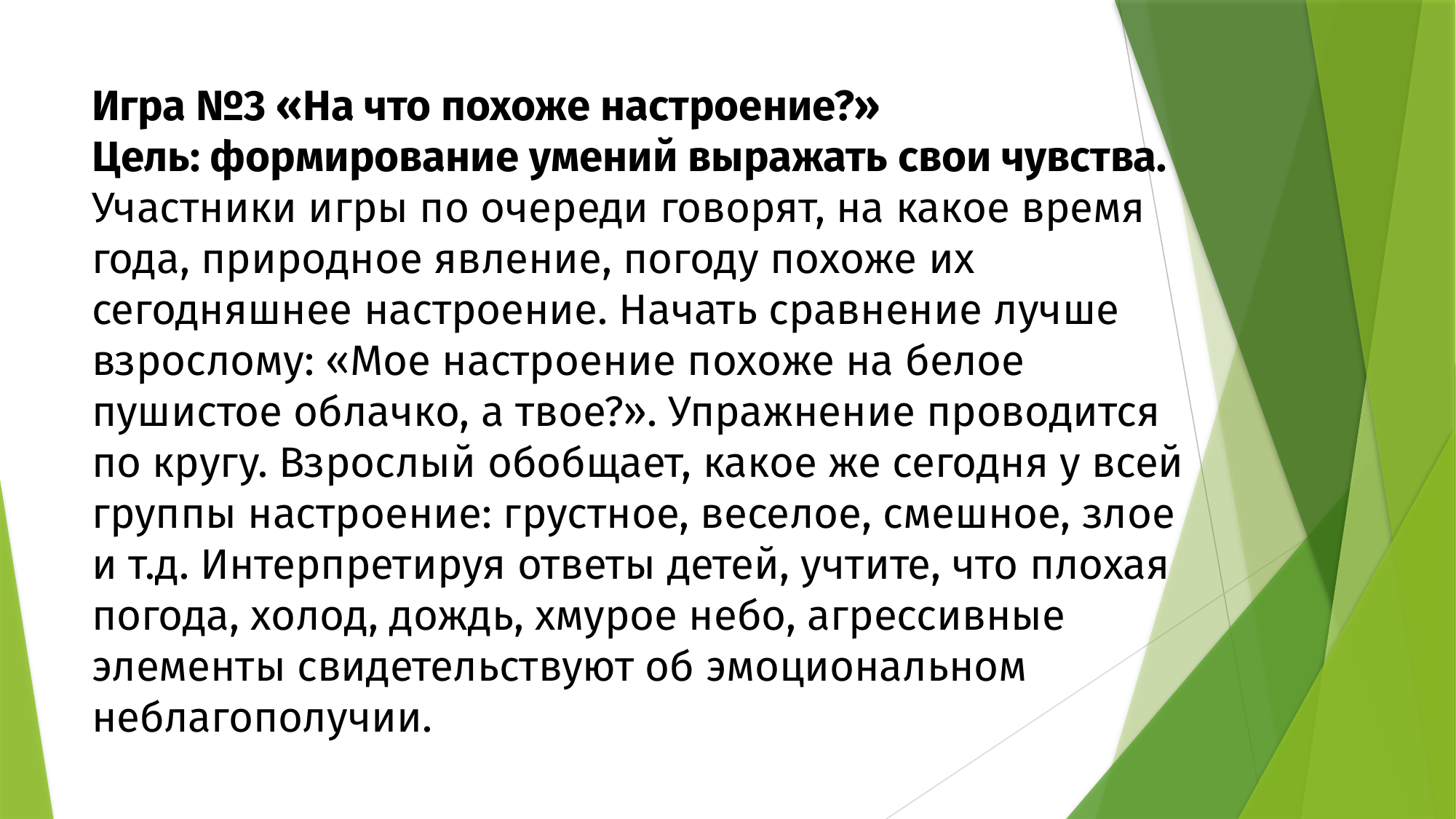

# Игра №3 «На что похоже настроение?» Цель: формирование умений выражать свои чувства. Участники игры по очереди говорят, на какое время года, природное явление, погоду похоже их сегодняшнее настроение. Начать сравнение лучше взрослому: «Мое настроение похоже на белое пушистое облачко, а твое?». Упражнение проводится по кругу. Взрослый обобщает, какое же сегодня у всей группы настроение: грустное, веселое, смешное, злое и т.д. Интерпретируя ответы детей, учтите, что плохая погода, холод, дождь, хмурое небо, агрессивные элементы свидетельствуют об эмоциональном неблагополучии.